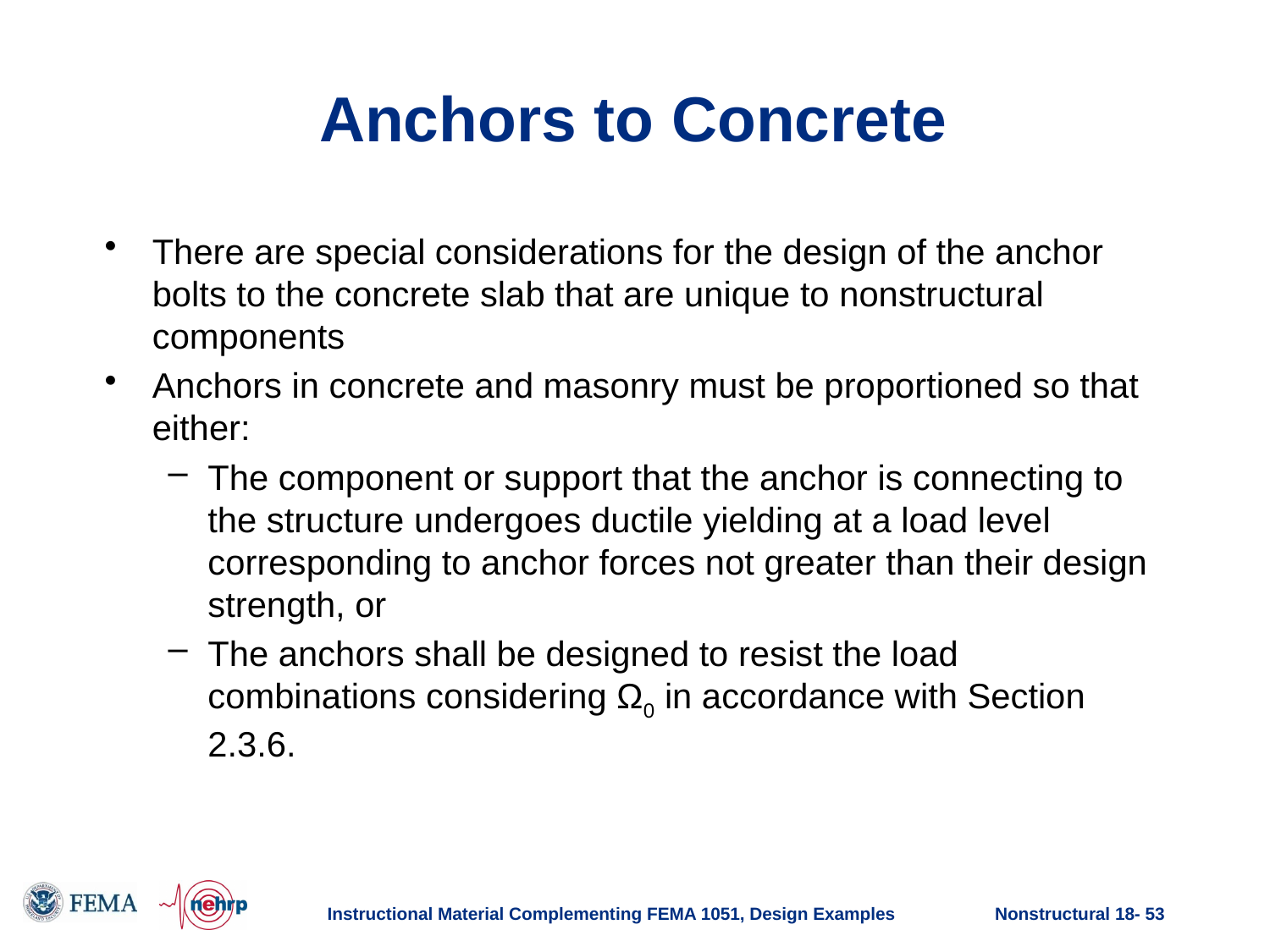

# Anchors to Concrete
There are special considerations for the design of the anchor bolts to the concrete slab that are unique to nonstructural components
Anchors in concrete and masonry must be proportioned so that either:
The component or support that the anchor is connecting to the structure undergoes ductile yielding at a load level corresponding to anchor forces not greater than their design strength, or
The anchors shall be designed to resist the load combinations considering Ω0 in accordance with Section 2.3.6.
Instructional Material Complementing FEMA 1051, Design Examples
Nonstructural 18- 53